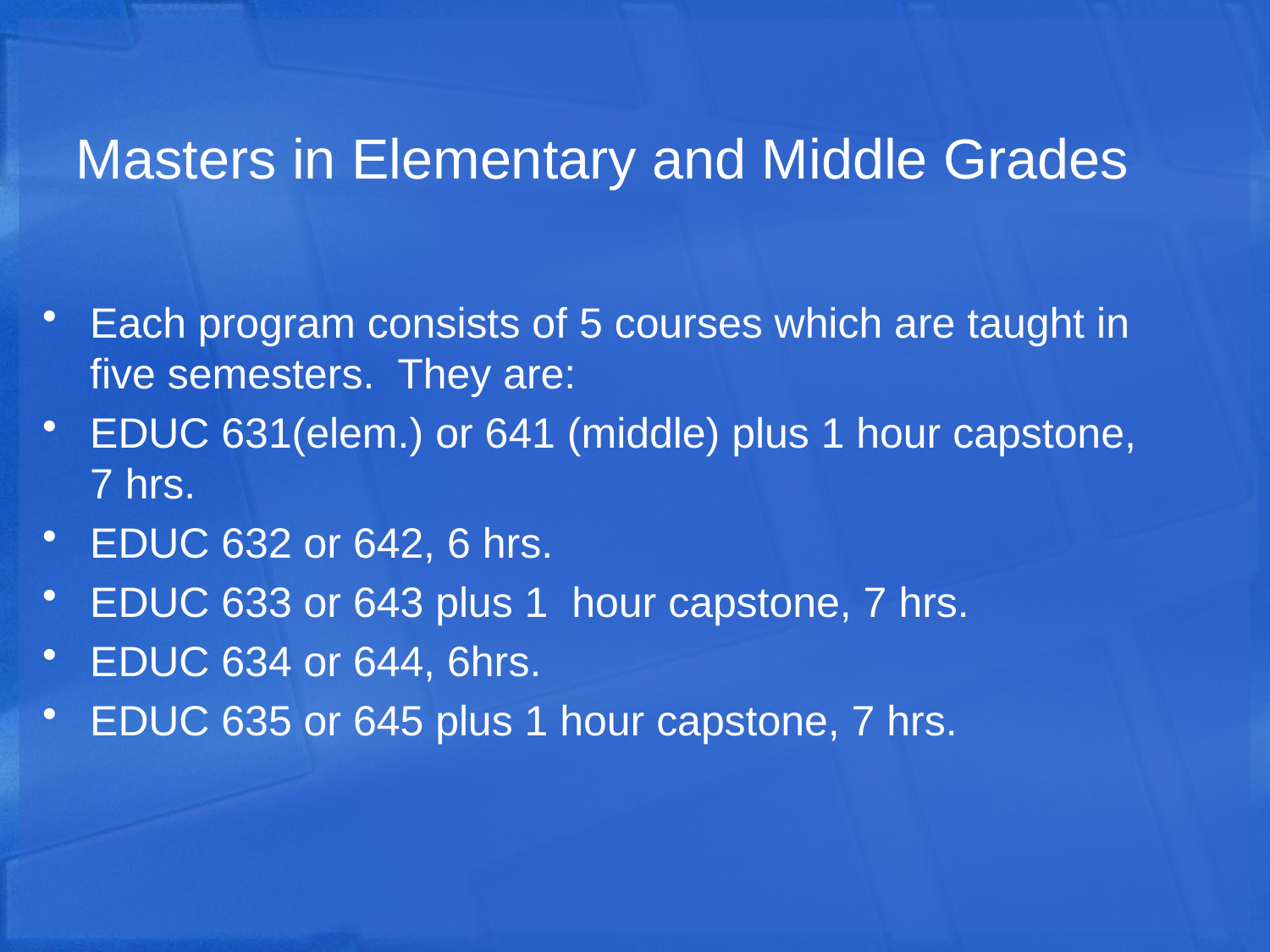

# Masters in Elementary and Middle Grades
Each program consists of 5 courses which are taught in five semesters.  They are:
EDUC 631(elem.) or 641 (middle) plus 1 hour capstone, 7 hrs.
EDUC 632 or 642, 6 hrs.
EDUC 633 or 643 plus 1  hour capstone, 7 hrs.
EDUC 634 or 644, 6hrs.
EDUC 635 or 645 plus 1 hour capstone, 7 hrs.